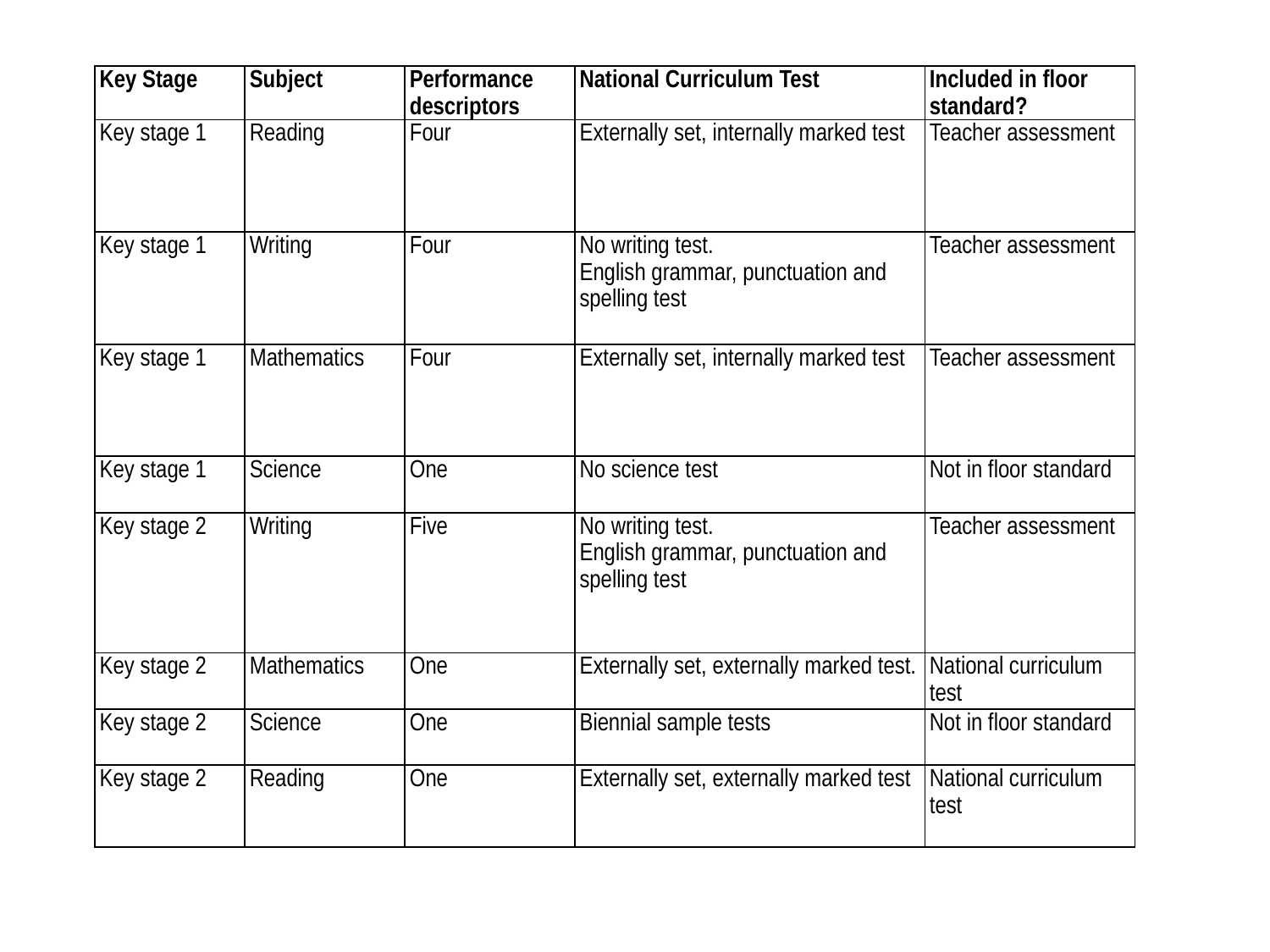

| Key Stage | Subject | Performance descriptors | National Curriculum Test | Included in floor standard? |
| --- | --- | --- | --- | --- |
| Key stage 1 | Reading | Four | Externally set, internally marked test | Teacher assessment |
| Key stage 1 | Writing | Four | No writing test. English grammar, punctuation and spelling test | Teacher assessment |
| Key stage 1 | Mathematics | Four | Externally set, internally marked test | Teacher assessment |
| Key stage 1 | Science | One | No science test | Not in floor standard |
| Key stage 2 | Writing | Five | No writing test. English grammar, punctuation and spelling test | Teacher assessment |
| Key stage 2 | Mathematics | One | Externally set, externally marked test. | National curriculum test |
| Key stage 2 | Science | One | Biennial sample tests | Not in floor standard |
| Key stage 2 | Reading | One | Externally set, externally marked test | National curriculum test |